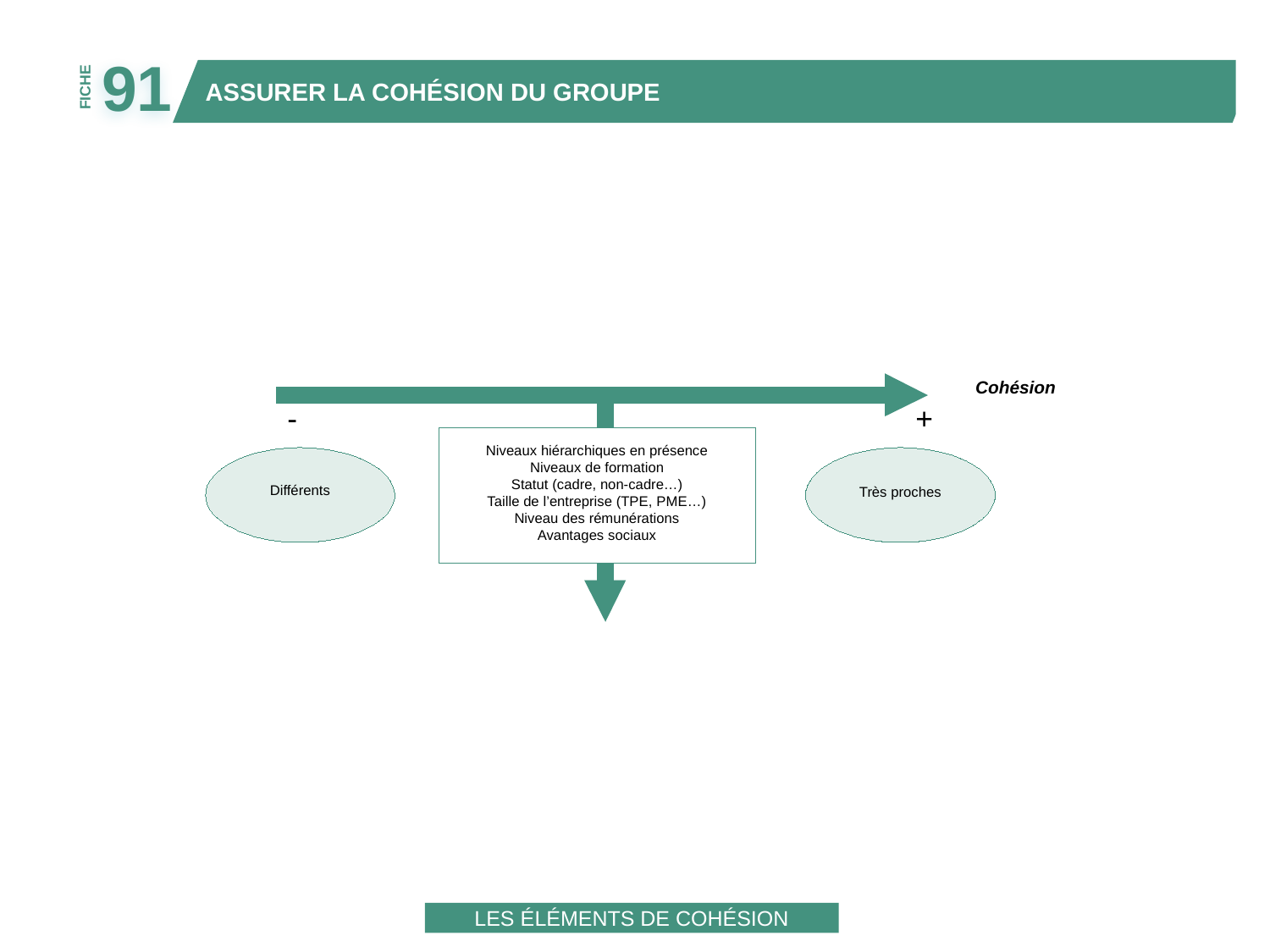

91

ASSURER LA COHÉSION DU GROUPE
FICHE
Cohésion

-
+

Niveaux hiérarchiques en présence
Niveaux de formation
Statut (cadre, non-cadre…)
Taille de l’entreprise (TPE, PME…)
Niveau des rémunérations
Avantages sociaux

Différents
Très proches
LES ÉLÉMENTS DE COHÉSION